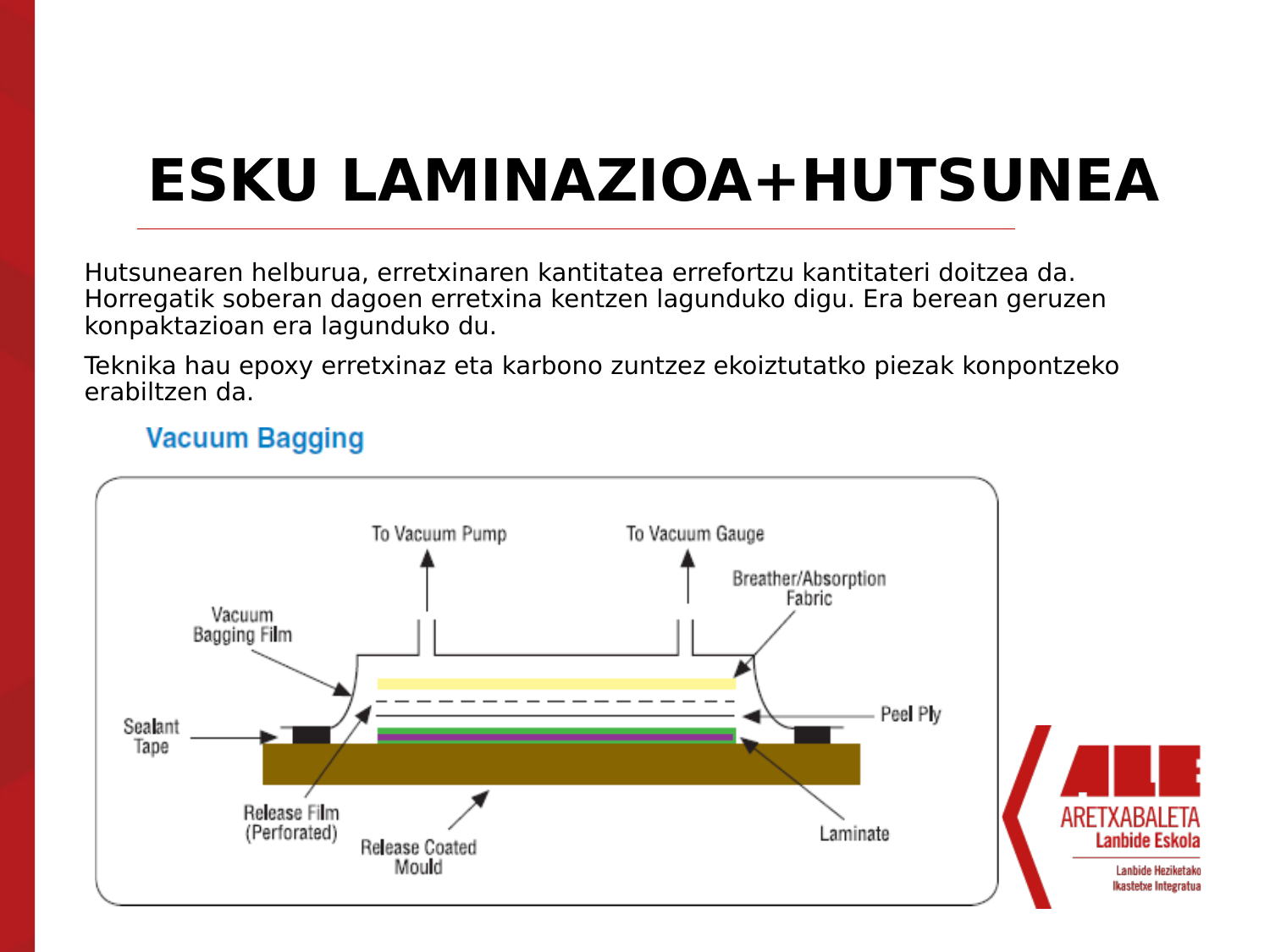

# ESKU LAMINAZIOA+HUTSUNEA
Hutsunearen helburua, erretxinaren kantitatea errefortzu kantitateri doitzea da. Horregatik soberan dagoen erretxina kentzen lagunduko digu. Era berean geruzen konpaktazioan era lagunduko du.
Teknika hau epoxy erretxinaz eta karbono zuntzez ekoiztutatko piezak konpontzeko erabiltzen da.